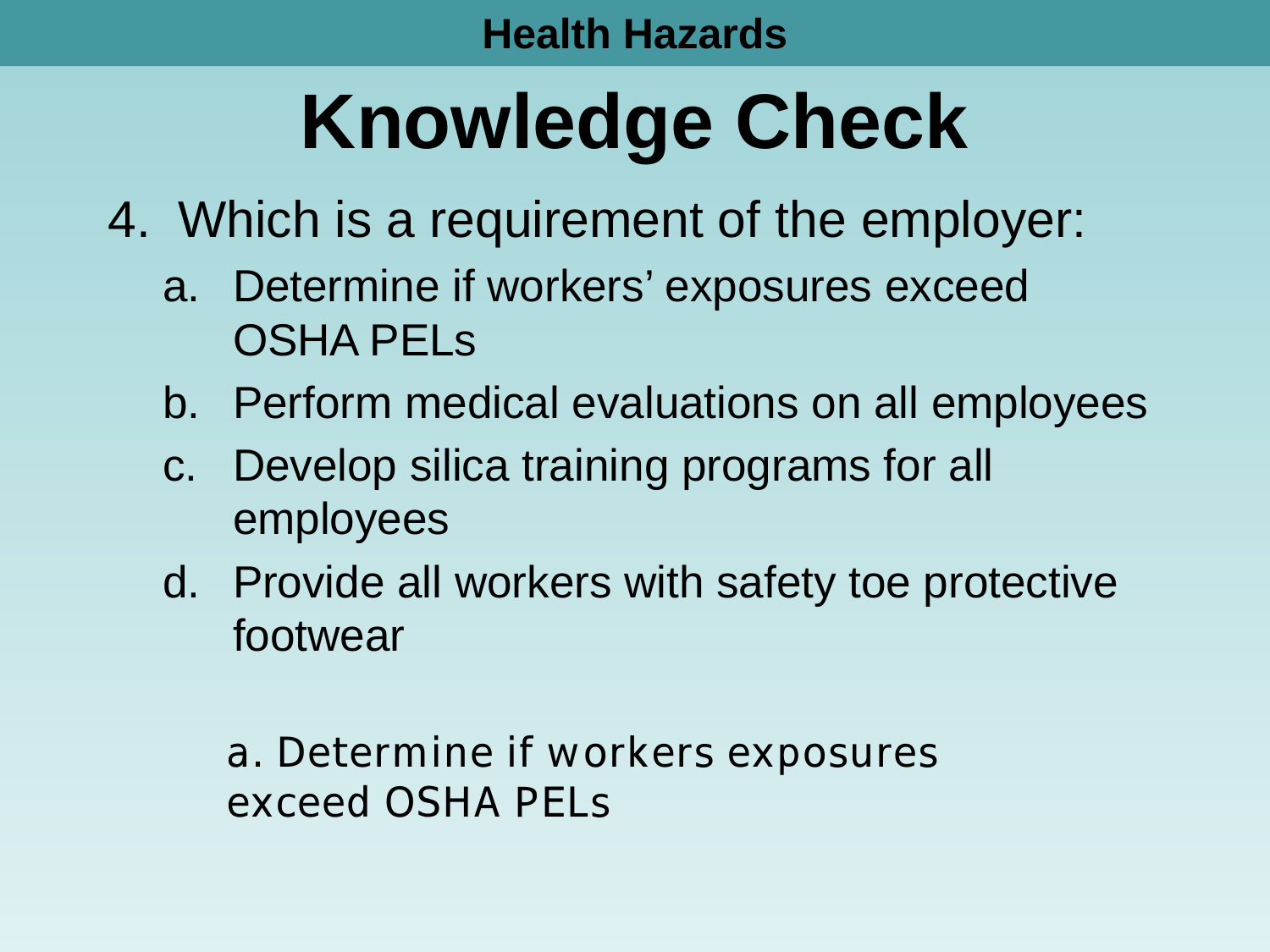

Health Hazards
# Knowledge Check
Which is a requirement of the employer:
Determine if workers’ exposures exceed OSHA PELs
Perform medical evaluations on all employees
Develop silica training programs for all employees
Provide all workers with safety toe protective footwear

a. Determine if workers exposures exceed OSHA PELs